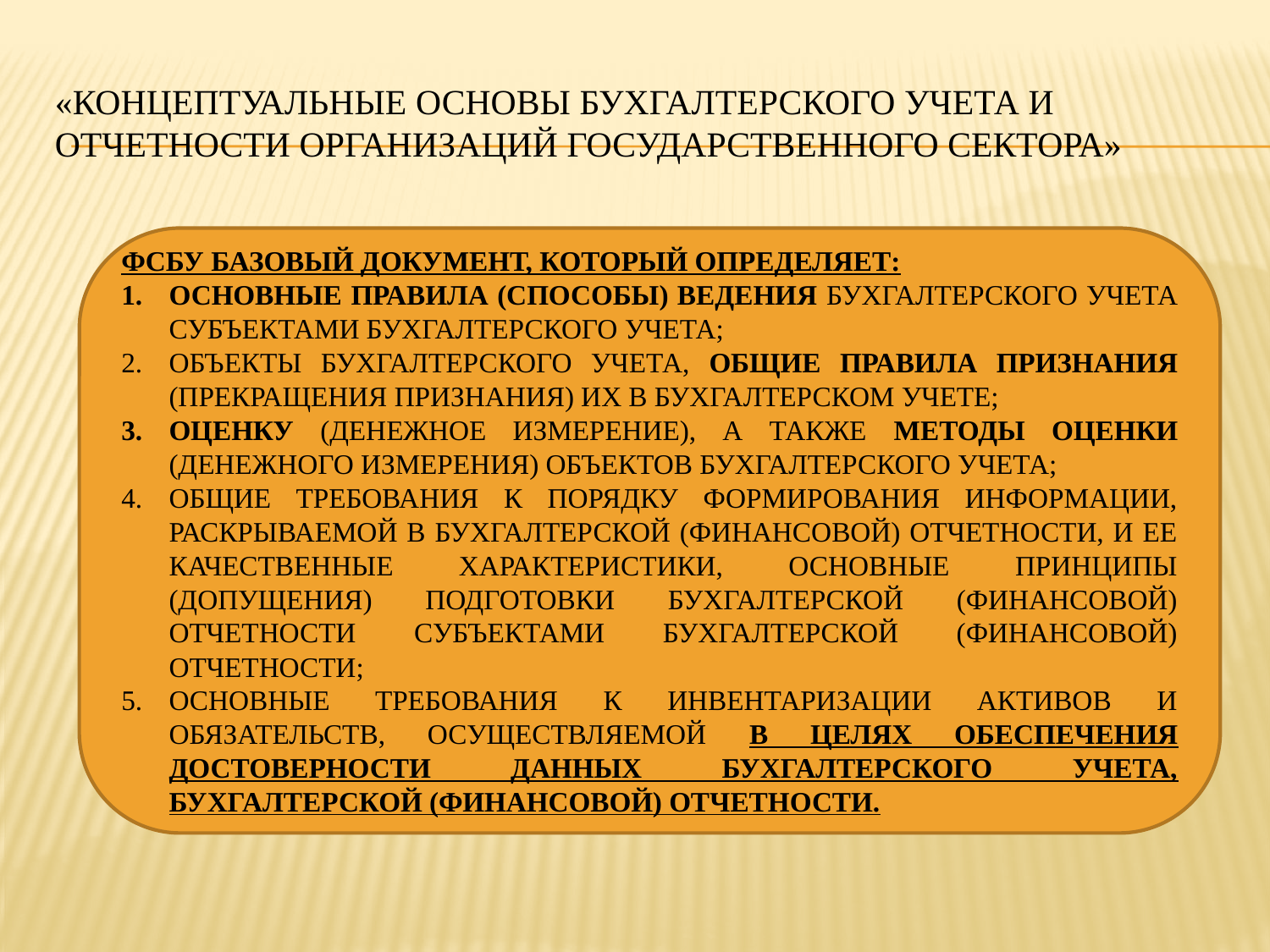

# «Концептуальные основы бухгалтерского учета и отчетности организаций государственного сектора»

ФСБУ базовый документ, который определяет:
основные правила (способы) ведения бухгалтерского учета субъектами бухгалтерского учета;
объекты бухгалтерского учета, общие правила признания (прекращения признания) их в бухгалтерском учете;
оценку (денежное измерение), а также методы оценки (денежного измерения) объектов бухгалтерского учета;
общие требования к порядку формирования информации, раскрываемой в бухгалтерской (финансовой) отчетности, и ее качественные характеристики, основные принципы (допущения) подготовки бухгалтерской (финансовой) отчетности субъектами бухгалтерской (финансовой) отчетности;
Основные требования к инвентаризации активов и обязательств, осуществляемой в целях обеспечения достоверности данных бухгалтерского учета, бухгалтерской (финансовой) отчетности.